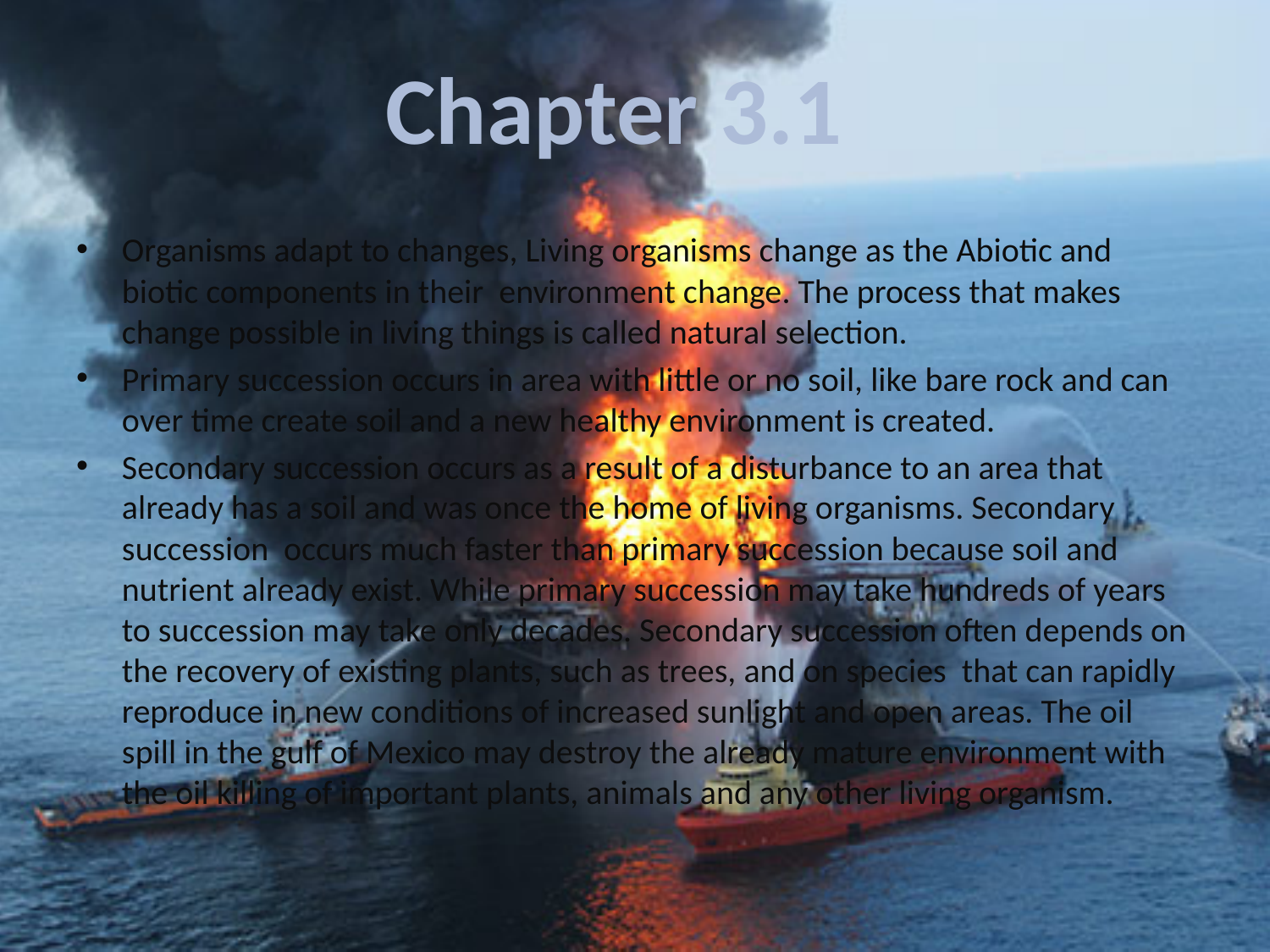

Chapter 3.1
Organisms adapt to changes, Living organisms change as the Abiotic and biotic components in their  environment change. The process that makes change possible in living things is called natural selection.
Primary succession occurs in area with little or no soil, like bare rock and can over time create soil and a new healthy environment is created.
Secondary succession occurs as a result of a disturbance to an area that already has a soil and was once the home of living organisms. Secondary succession  occurs much faster than primary succession because soil and nutrient already exist. While primary succession may take hundreds of years to succession may take only decades. Secondary succession often depends on the recovery of existing plants, such as trees, and on species  that can rapidly reproduce in new conditions of increased sunlight and open areas. The oil spill in the gulf of Mexico may destroy the already mature environment with the oil killing of important plants, animals and any other living organism.